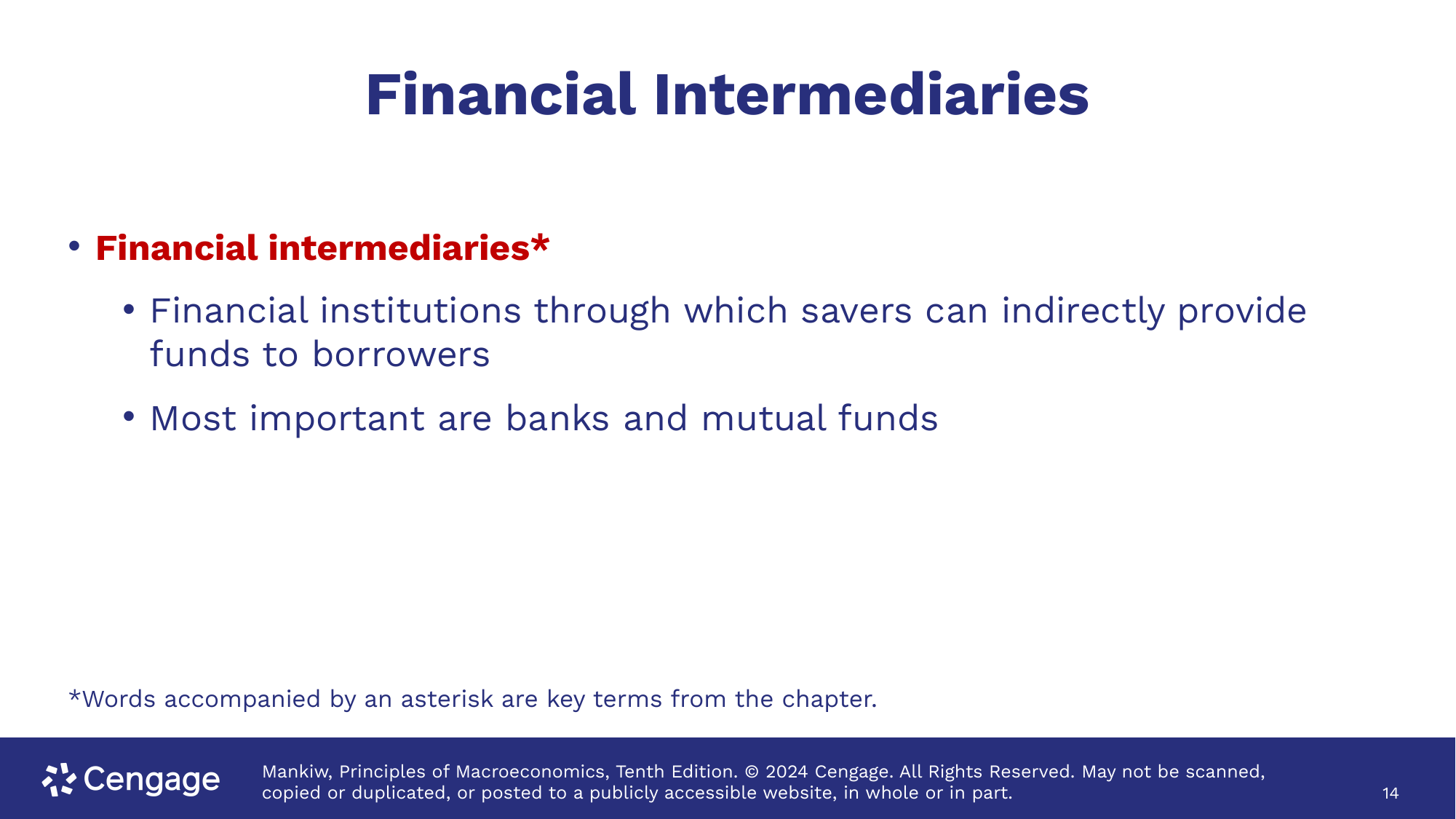

# Financial Intermediaries
Financial intermediaries*
Financial institutions through which savers can indirectly provide funds to borrowers
Most important are banks and mutual funds
*Words accompanied by an asterisk are key terms from the chapter.